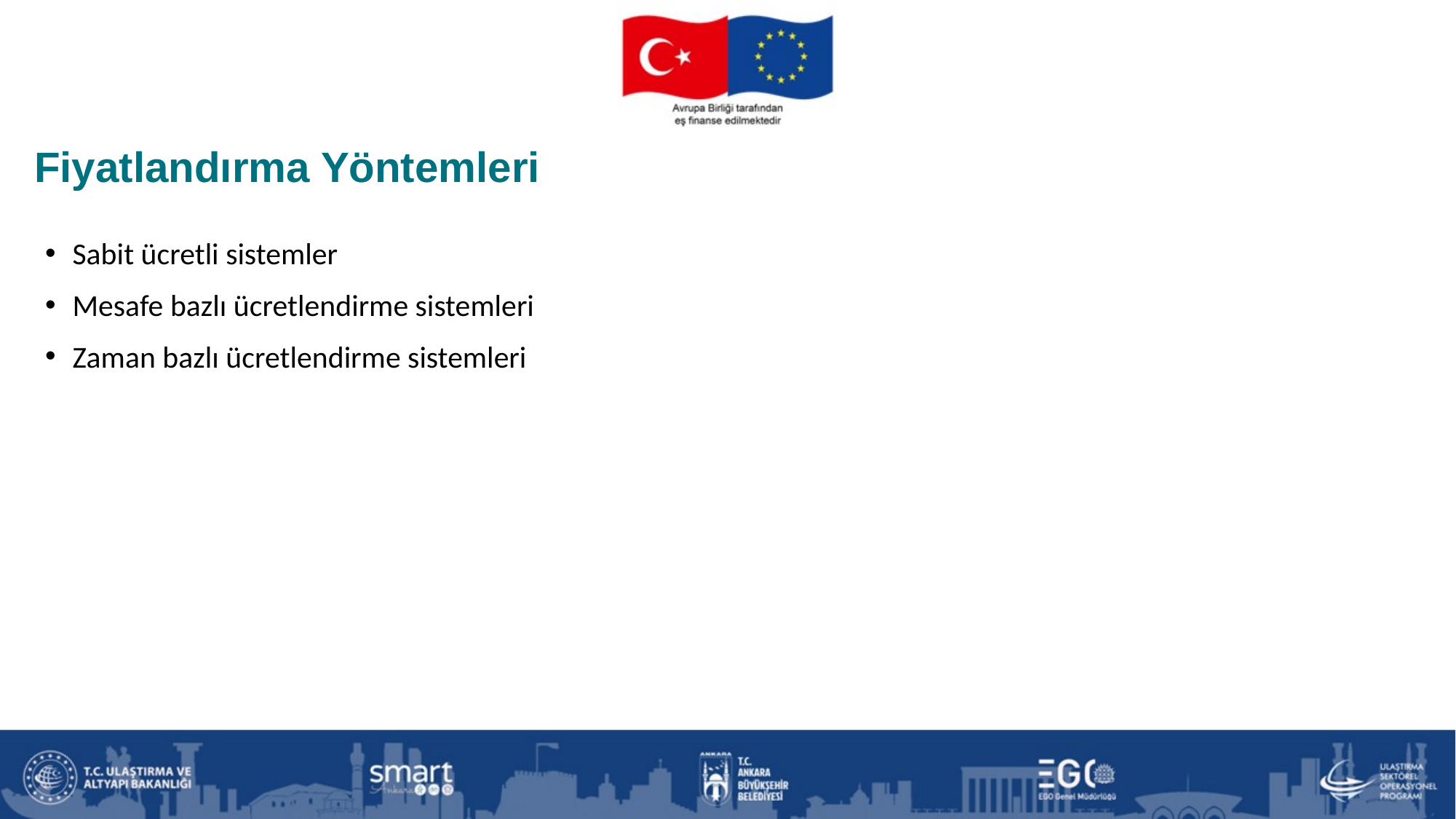

Fiyatlandırma Yöntemleri

Sabit ücretli sistemler
Mesafe bazlı ücretlendirme sistemleri
Zaman bazlı ücretlendirme sistemleri